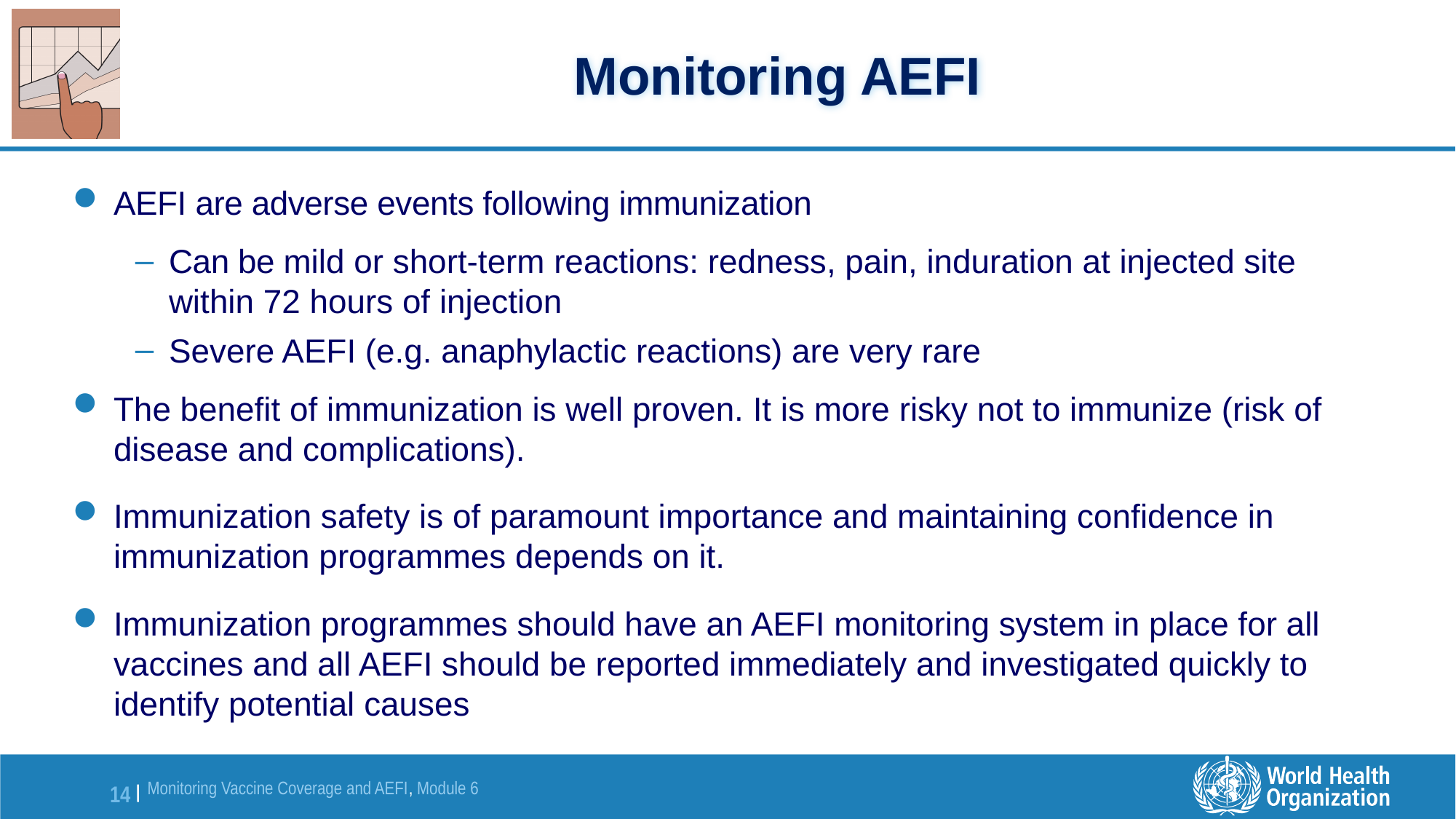

# Monitoring AEFI
AEFI are adverse events following immunization
Can be mild or short-term reactions: redness, pain, induration at injected site within 72 hours of injection
Severe AEFI (e.g. anaphylactic reactions) are very rare
The benefit of immunization is well proven. It is more risky not to immunize (risk of disease and complications).
Immunization safety is of paramount importance and maintaining confidence in immunization programmes depends on it.
Immunization programmes should have an AEFI monitoring system in place for all vaccines and all AEFI should be reported immediately and investigated quickly to identify potential causes